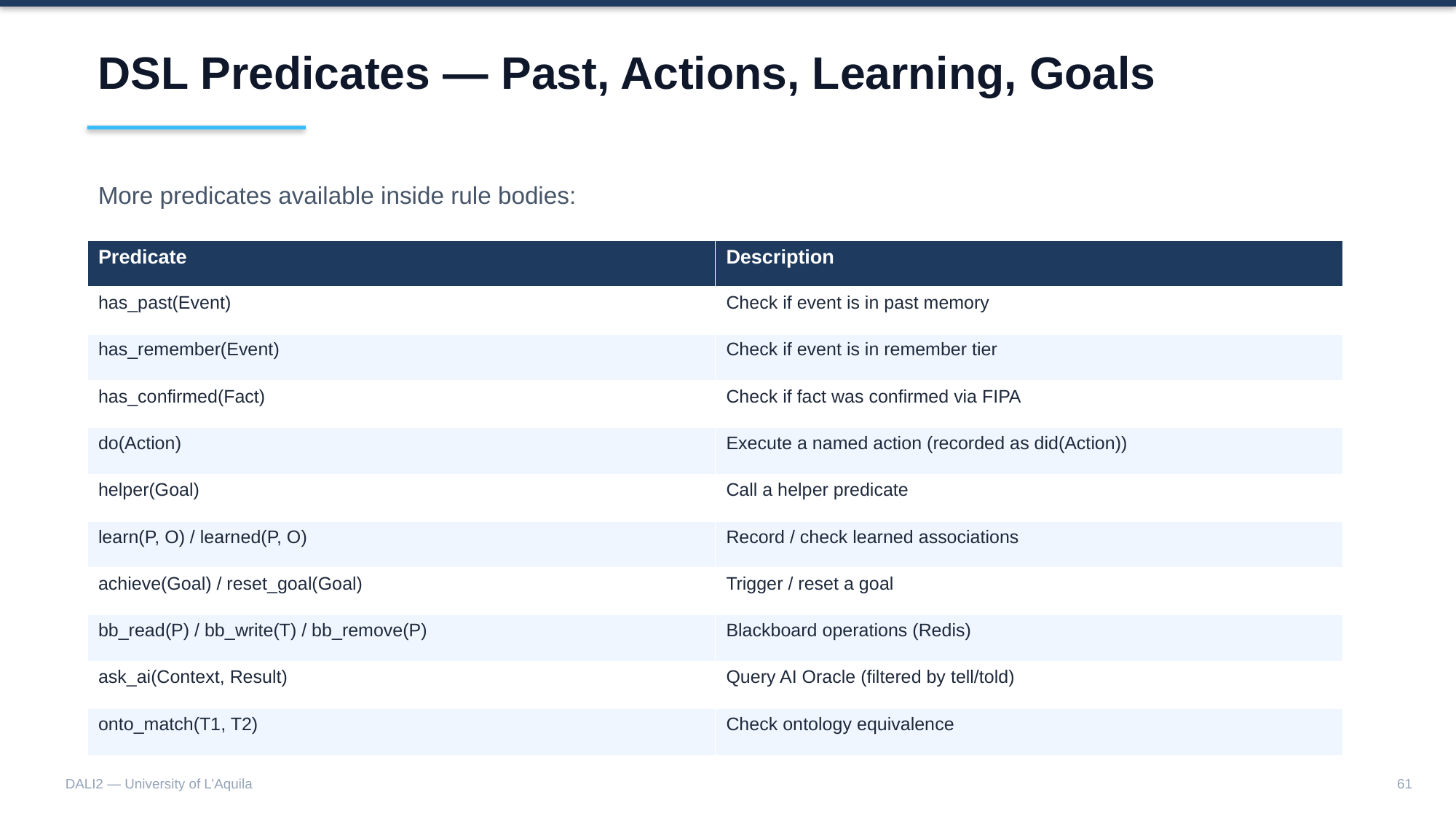

DSL Predicates — Past, Actions, Learning, Goals

More predicates available inside rule bodies:
| Predicate | Description |
| --- | --- |
| has\_past(Event) | Check if event is in past memory |
| has\_remember(Event) | Check if event is in remember tier |
| has\_confirmed(Fact) | Check if fact was confirmed via FIPA |
| do(Action) | Execute a named action (recorded as did(Action)) |
| helper(Goal) | Call a helper predicate |
| learn(P, O) / learned(P, O) | Record / check learned associations |
| achieve(Goal) / reset\_goal(Goal) | Trigger / reset a goal |
| bb\_read(P) / bb\_write(T) / bb\_remove(P) | Blackboard operations (Redis) |
| ask\_ai(Context, Result) | Query AI Oracle (filtered by tell/told) |
| onto\_match(T1, T2) | Check ontology equivalence |
DALI2 — University of L’Aquila
61